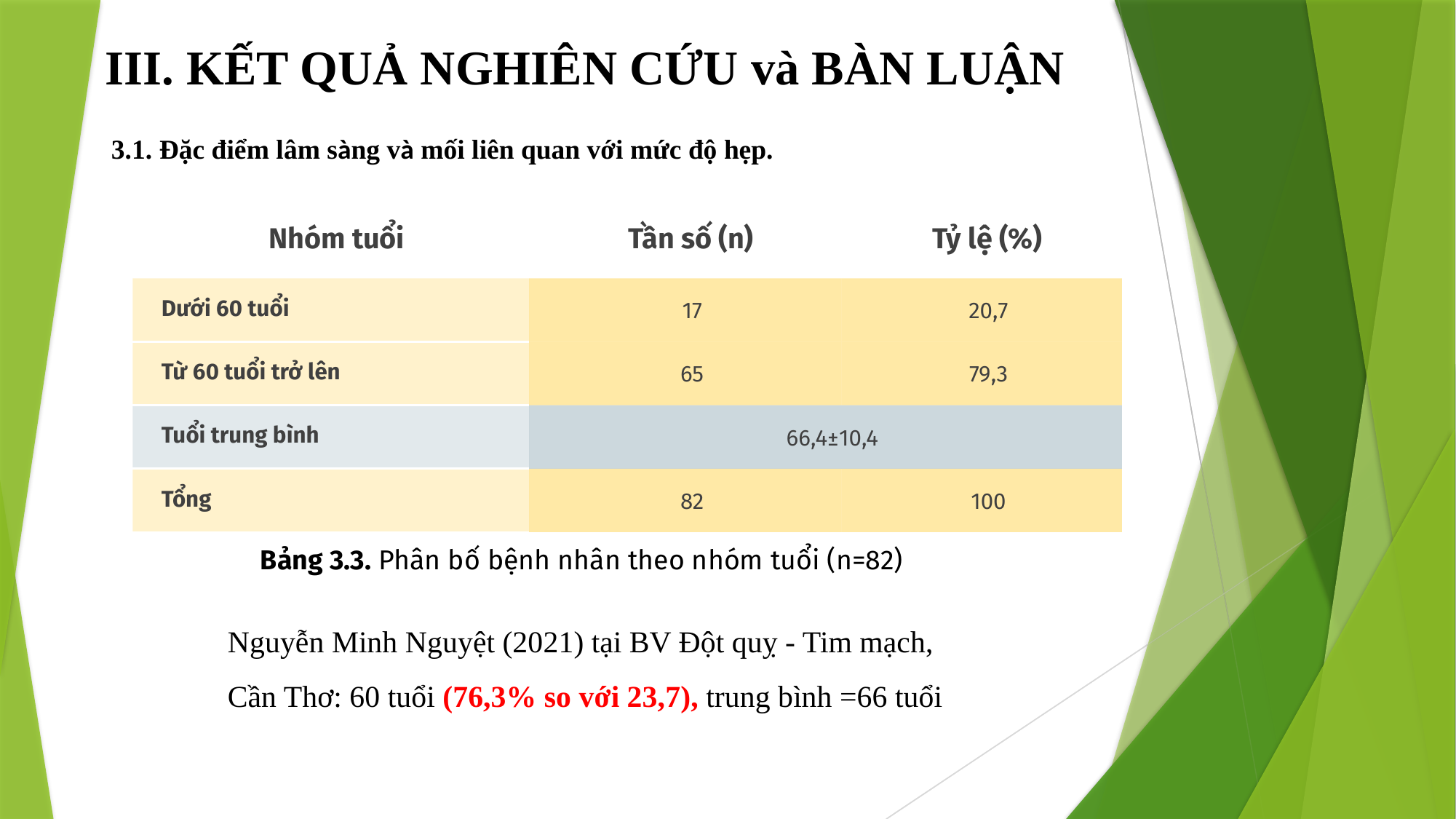

III. KẾT QUẢ NGHIÊN CỨU và BÀN LUẬN
3.1. Đặc điểm lâm sàng và mối liên quan với mức độ hẹp.
| Nhóm tuổi | Tần số (n) | Tỷ lệ (%) |
| --- | --- | --- |
| Dưới 60 tuổi | 17 | 20,7 |
| Từ 60 tuổi trở lên | 65 | 79,3 |
| Tuổi trung bình | 66,4±10,4 |  |
| Tổng | 82 | 100 |
Bảng 3.3. Phân bố bệnh nhân theo nhóm tuổi (n=82)
Nguyễn Minh Nguyệt (2021) tại BV Đột quỵ - Tim mạch, Cần Thơ: 60 tuổi (76,3% so với 23,7), trung bình =66 tuổi